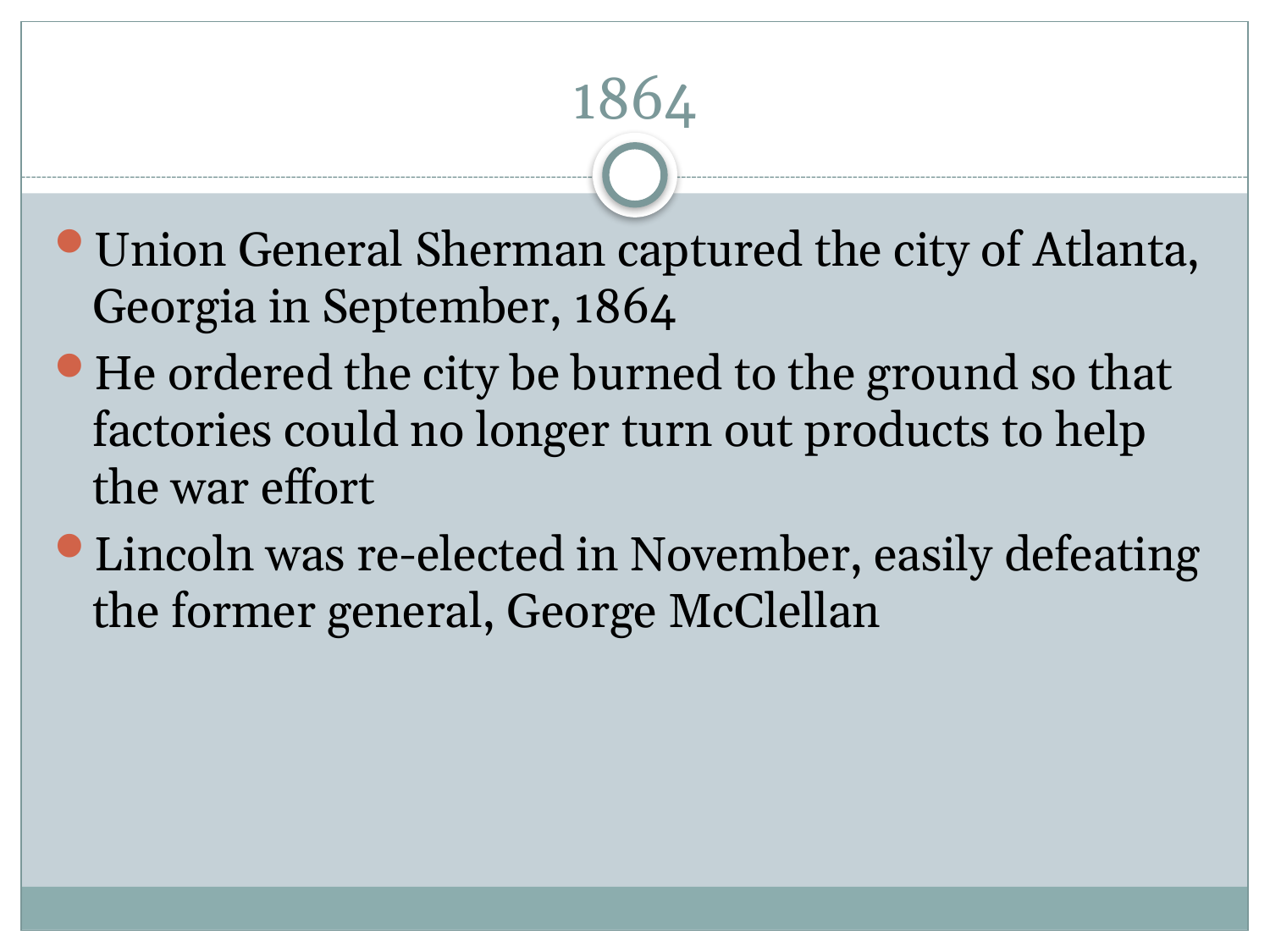

# 1864
Union General Sherman captured the city of Atlanta, Georgia in September, 1864
He ordered the city be burned to the ground so that factories could no longer turn out products to help the war effort
Lincoln was re-elected in November, easily defeating the former general, George McClellan